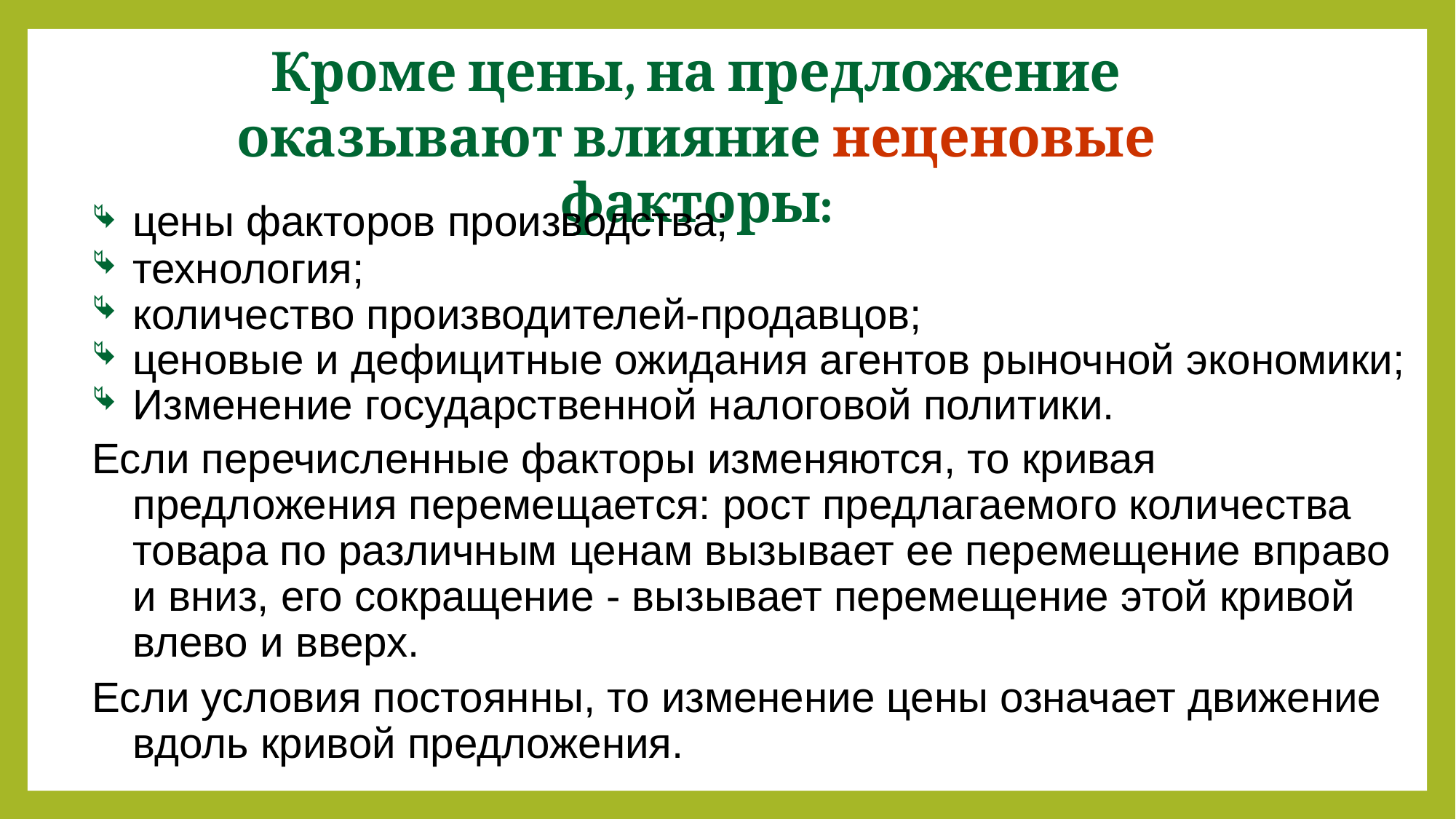

Кроме цены, на предложение оказывают влияние неценовые факторы:
цены факторов производства;
технология;
количество производителей-продавцов;
ценовые и дефицитные ожидания агентов рыночной экономики;
Изменение государственной налоговой политики.
Если перечисленные факторы изменяются, то кривая предложения перемещается: рост предлагаемого количества товара по различным ценам вызывает ее перемещение вправо и вниз, его сокращение - вызывает перемещение этой кривой влево и вверх.
Если условия постоянны, то изменение цены означает движение вдоль кривой предложения.